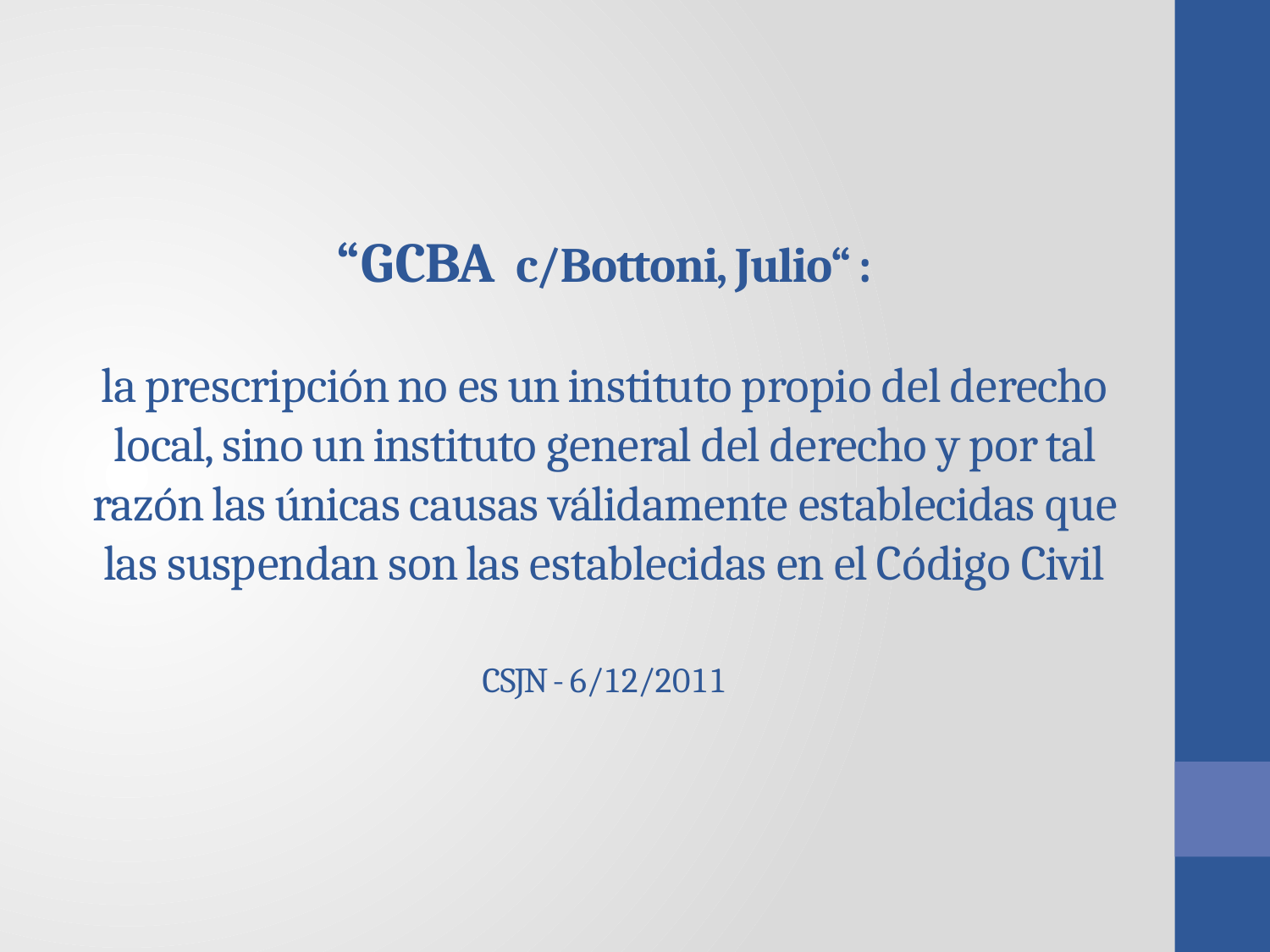

# “GCBA  c/Bottoni, Julio“ : la prescripción no es un instituto propio del derecho local, sino un instituto general del derecho y por tal razón las únicas causas válidamente establecidas que las suspendan son las establecidas en el Código Civil CSJN - 6/12/2011